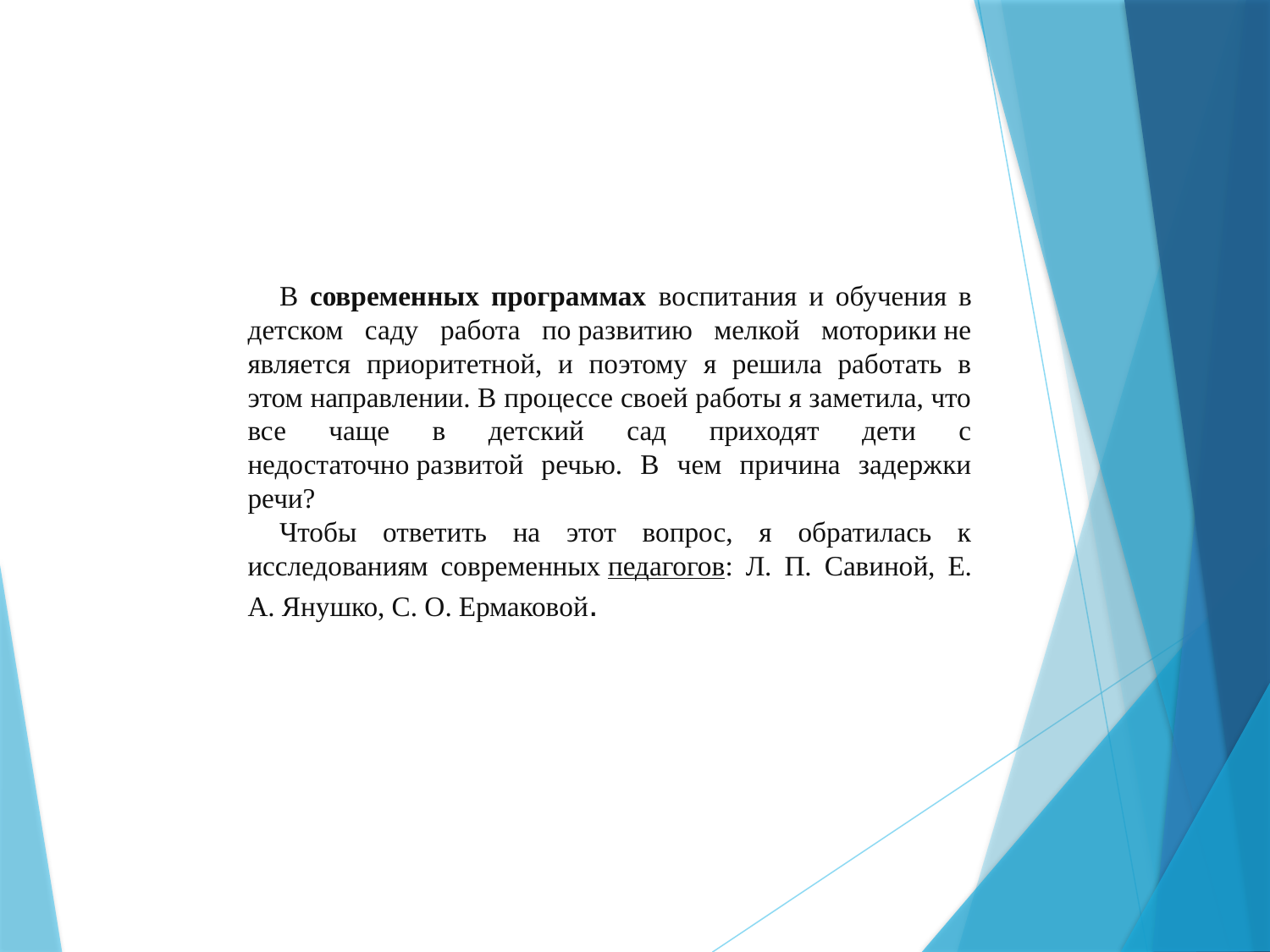

В современных программах воспитания и обучения в детском саду работа по развитию мелкой моторики не является приоритетной, и поэтому я решила работать в этом направлении. В процессе своей работы я заметила, что все чаще в детский сад приходят дети с недостаточно развитой речью. В чем причина задержки речи?
Чтобы ответить на этот вопрос, я обратилась к исследованиям современных педагогов: Л. П. Савиной, Е. А. Янушко, С. О. Ермаковой.